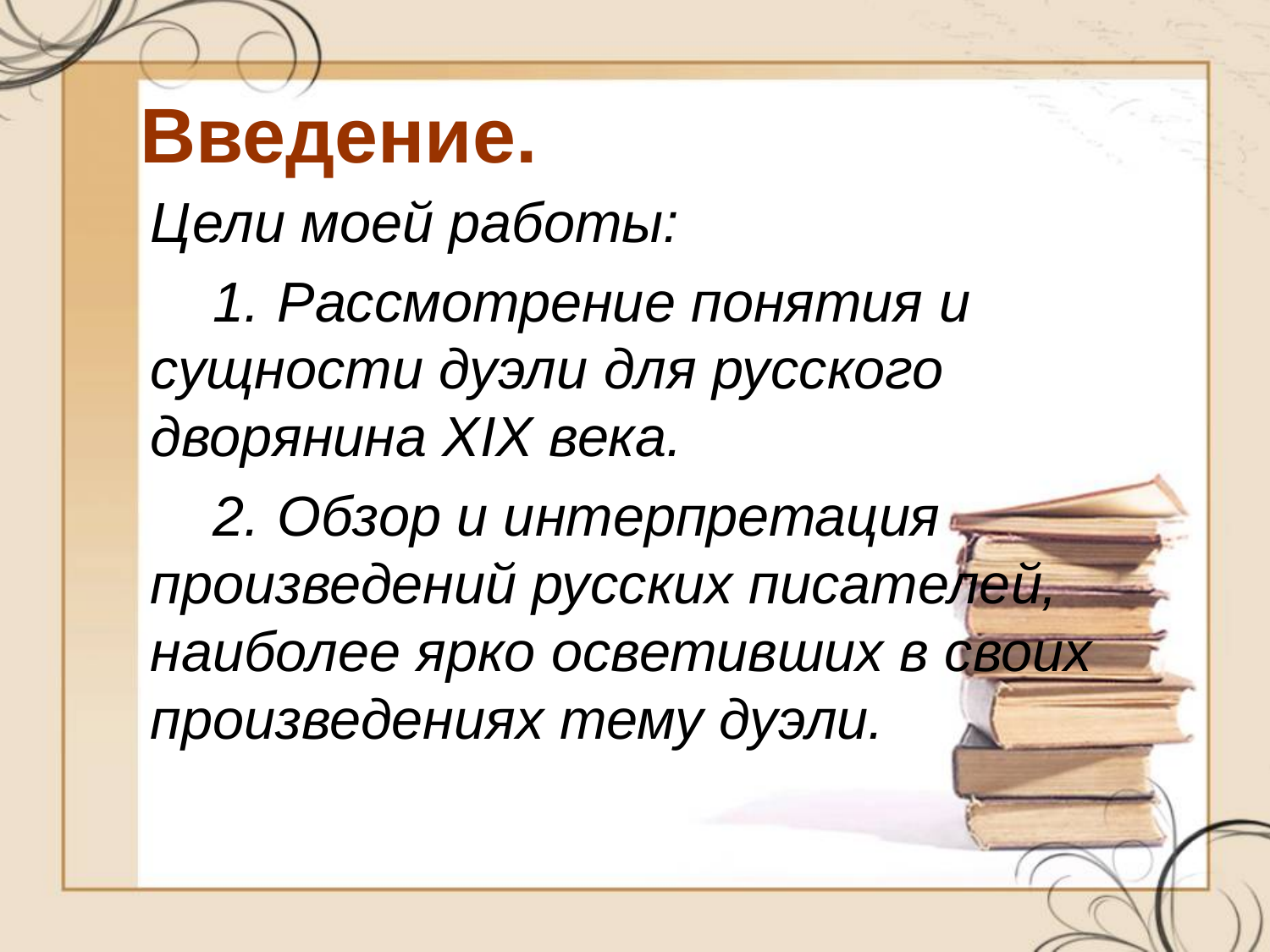

# Введение.
Цели моей работы:
    1.	Рассмотрение понятия и сущности дуэли для русского дворянина XIX века.
    2.	Обзор и интерпретация произведений русских писателей, наиболее ярко осветивших в своих произведениях тему дуэли.